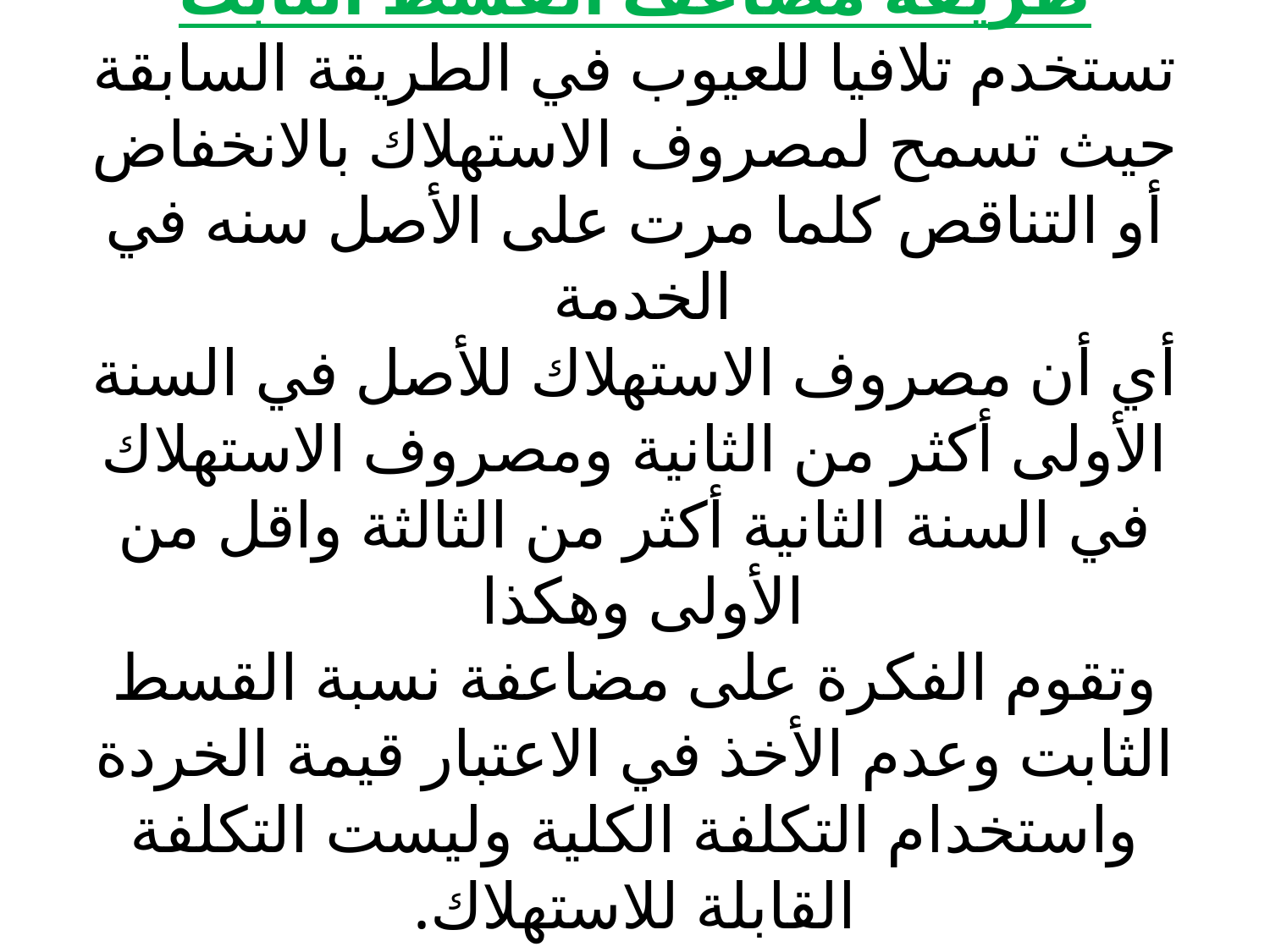

# طريقة مضاعف القسط الثابت تستخدم تلافيا للعيوب في الطريقة السابقة حيث تسمح لمصروف الاستهلاك بالانخفاض أو التناقص كلما مرت على الأصل سنه في الخدمة أي أن مصروف الاستهلاك للأصل في السنة الأولى أكثر من الثانية ومصروف الاستهلاك في السنة الثانية أكثر من الثالثة واقل من الأولى وهكذا وتقوم الفكرة على مضاعفة نسبة القسط الثابت وعدم الأخذ في الاعتبار قيمة الخردة واستخدام التكلفة الكلية وليست التكلفة القابلة للاستهلاك.